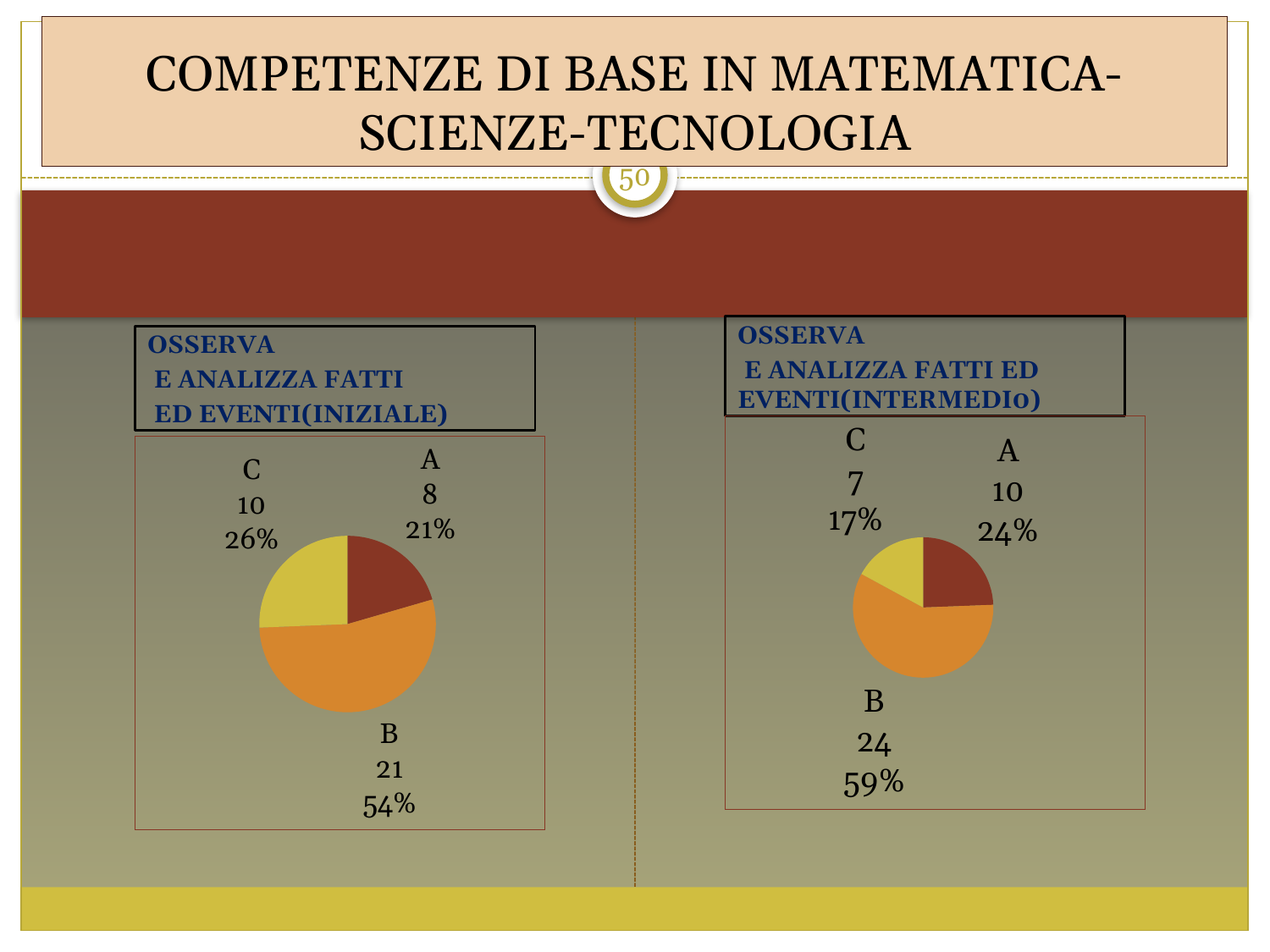

# COMPETENZE DI BASE IN MATEMATICA-SCIENZE-TECNOLOGIA
50
OSSERVA
 E ANALIZZA FATTI ED EVENTI(INTERMEDI0)
OSSERVA
 E ANALIZZA FATTI
 ED EVENTI(INIZIALE)

### Chart

| Category | Vendite |
|---|---|
| A | 10.0 |
| B | 24.0 |
| C | 7.0 |
| D | 0.0 |

### Chart

| Category | Vendite |
|---|---|
| A | 8.0 |
| B | 21.0 |
| C | 10.0 |
| D | 0.0 |